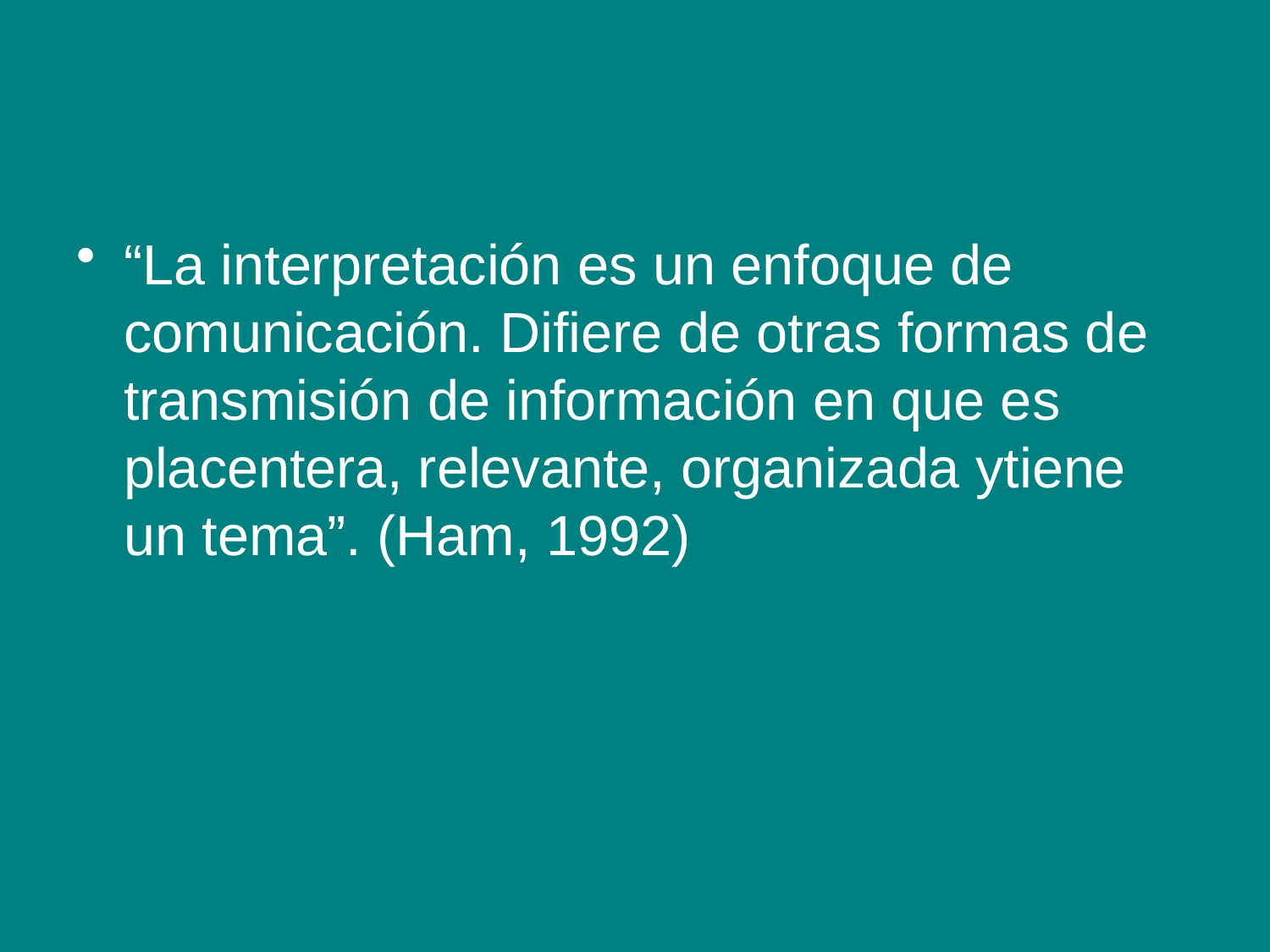

#
“La interpretación es un enfoque de comunicación. Difiere de otras formas de transmisión de información en que es placentera, relevante, organizada ytiene un tema”. (Ham, 1992)